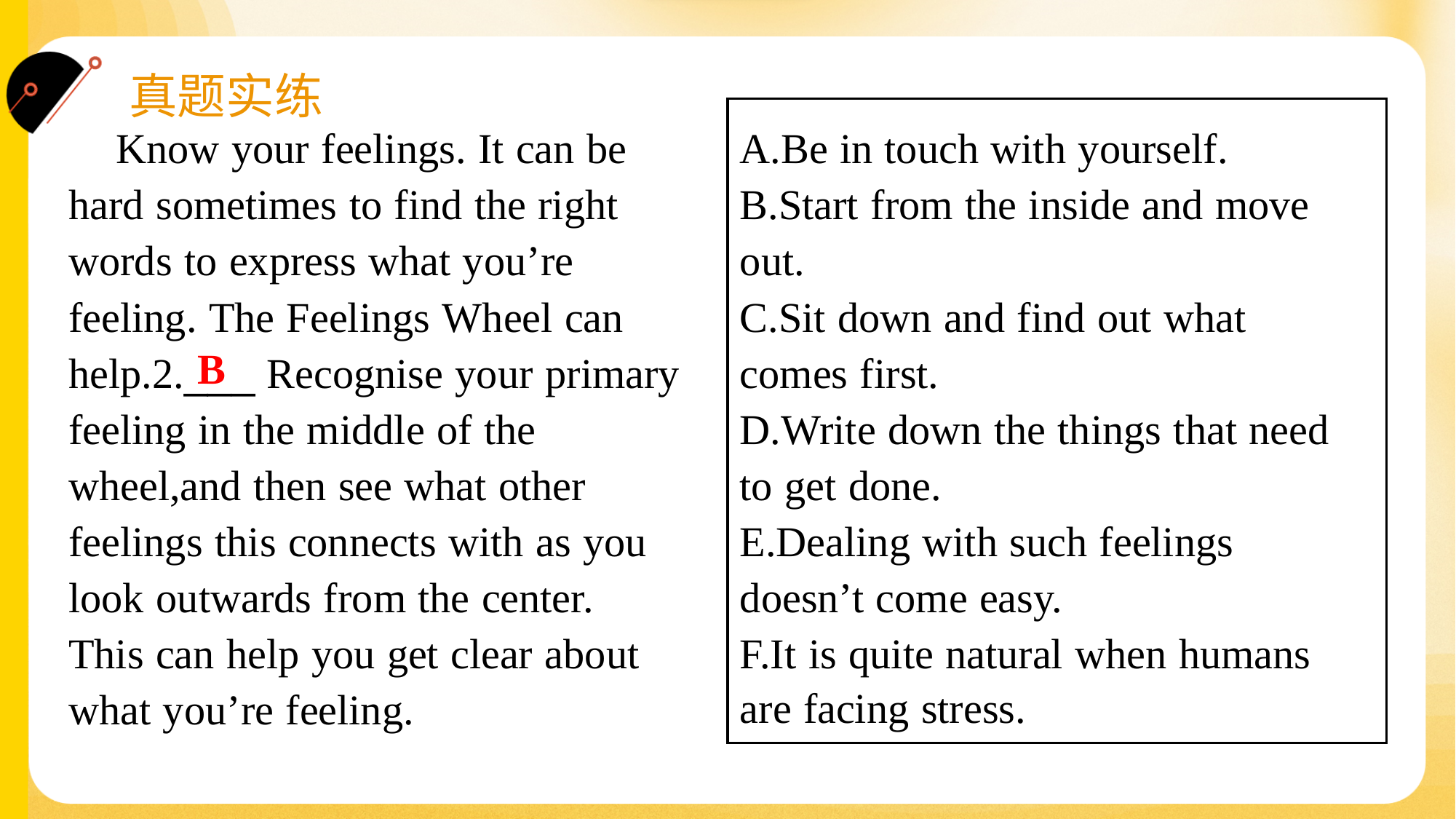

Know your feelings. It can be
hard sometimes to find the right
words to express what you’re
feeling. The Feelings Wheel can
help.2.___ Recognise your primary
feeling in the middle of the
wheel,and then see what other
feelings this connects with as you
look outwards from the center.
This can help you get clear about
what you’re feeling.

A.Be in touch with yourself.
B.Start from the inside and move
out.
C.Sit down and find out what
comes first.
D.Write down the things that need
to get done.
E.Dealing with such feelings
doesn’t come easy.
F.It is quite natural when humans
are facing stress.
B